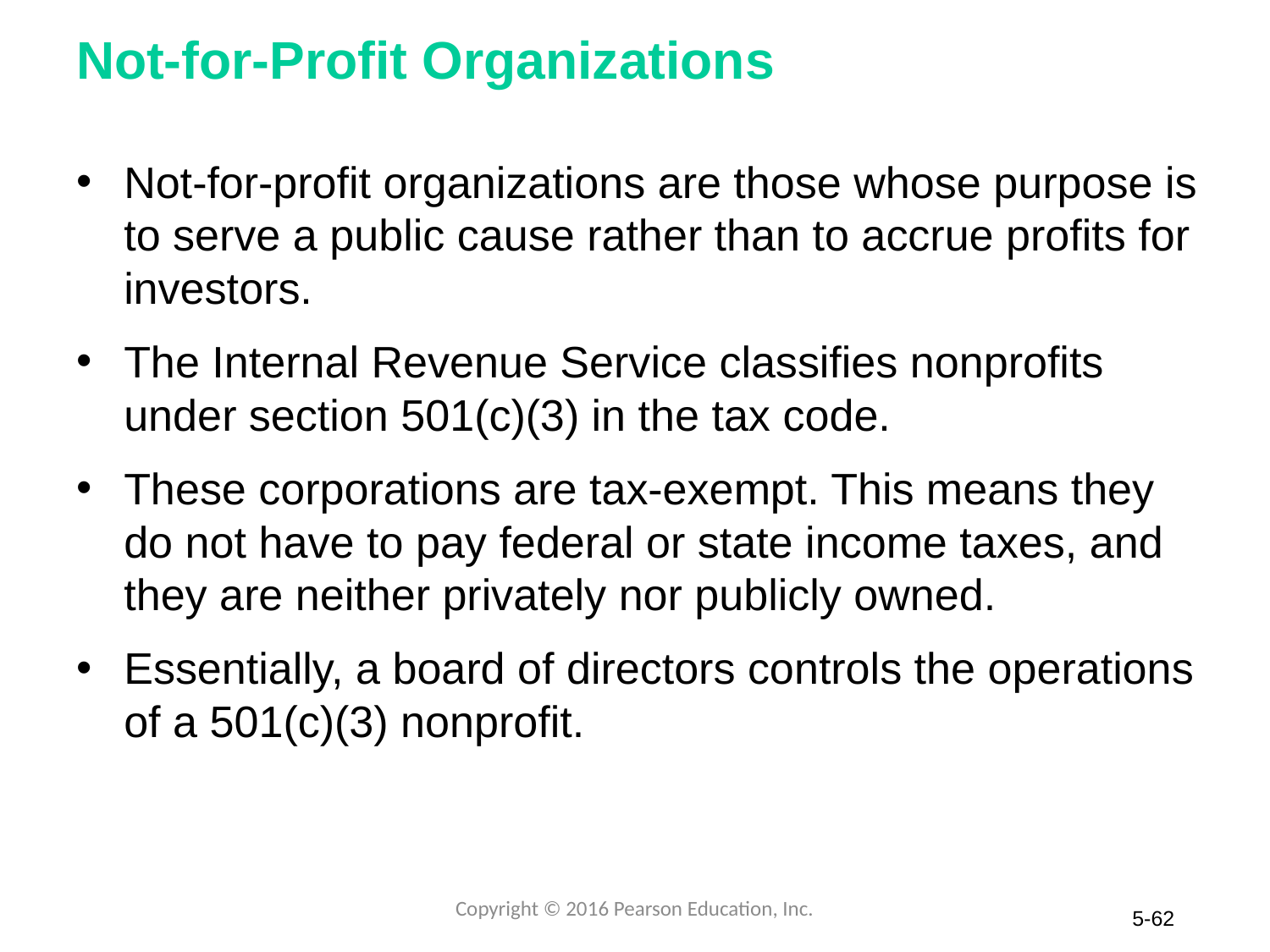

# Not-for-Profit Organizations
Not-for-profit organizations are those whose purpose is to serve a public cause rather than to accrue profits for investors.

The Internal Revenue Service classifies nonprofits under section 501(c)(3) in the tax code.

These corporations are tax-exempt. This means they do not have to pay federal or state income taxes, and they are neither privately nor publicly owned.

Essentially, a board of directors controls the operations of a 501(c)(3) nonprofit.
Copyright © 2016 Pearson Education, Inc.